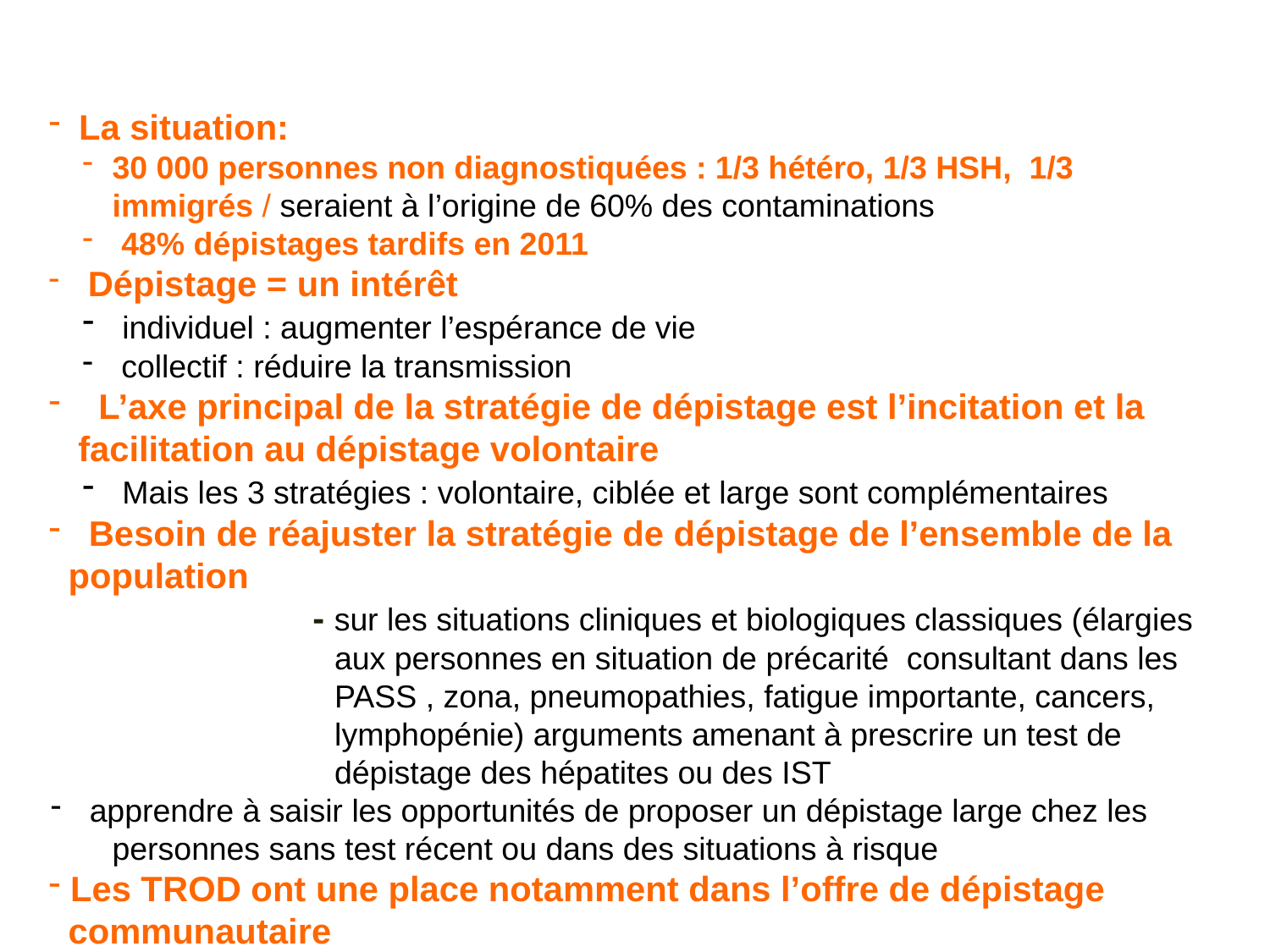

La situation:
30 000 personnes non diagnostiquées : 1/3 hétéro, 1/3 HSH,  1/3 immigrés / seraient à l’origine de 60% des contaminations
 48% dépistages tardifs en 2011
 Dépistage = un intérêt
 individuel : augmenter l’espérance de vie
 collectif : réduire la transmission
  L’axe principal de la stratégie de dépistage est l’incitation et la
   facilitation au dépistage volontaire
 Mais les 3 stratégies : volontaire, ciblée et large sont complémentaires
 Besoin de réajuster la stratégie de dépistage de l’ensemble de la
  population
 - sur les situations cliniques et biologiques classiques (élargies aux personnes en situation de précarité  consultant dans les PASS , zona, pneumopathies, fatigue importante, cancers, lymphopénie) arguments amenant à prescrire un test de dépistage des hépatites ou des IST
 apprendre à saisir les opportunités de proposer un dépistage large chez les personnes sans test récent ou dans des situations à risque
 Les TROD ont une place notamment dans l’offre de dépistage
  communautaire